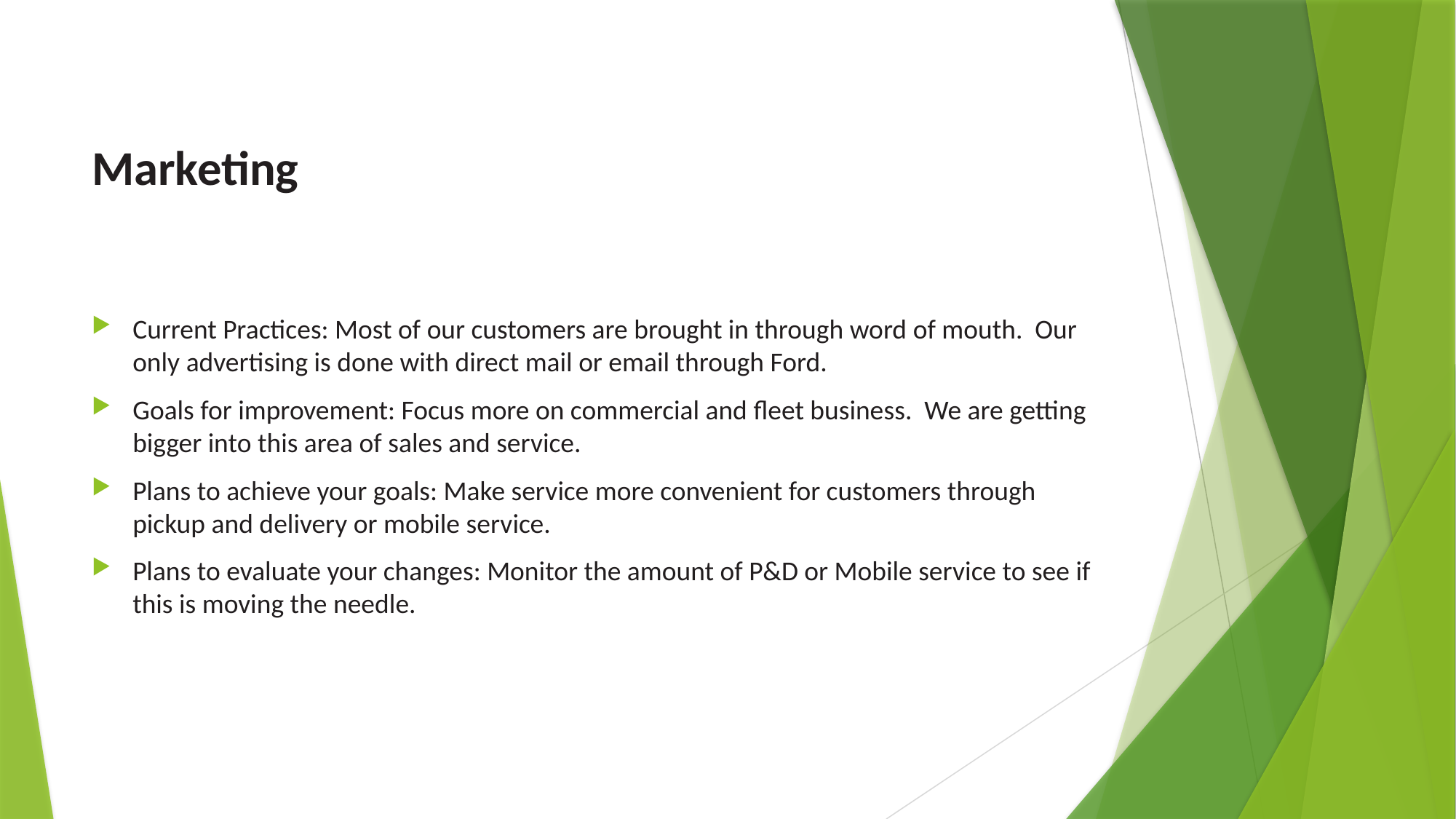

# Marketing

Current Practices: Most of our customers are brought in through word of mouth.  Our only advertising is done with direct mail or email through Ford.
Goals for improvement: Focus more on commercial and fleet business.  We are getting bigger into this area of sales and service.
Plans to achieve your goals: Make service more convenient for customers through pickup and delivery or mobile service.
Plans to evaluate your changes: Monitor the amount of P&D or Mobile service to see if this is moving the needle.